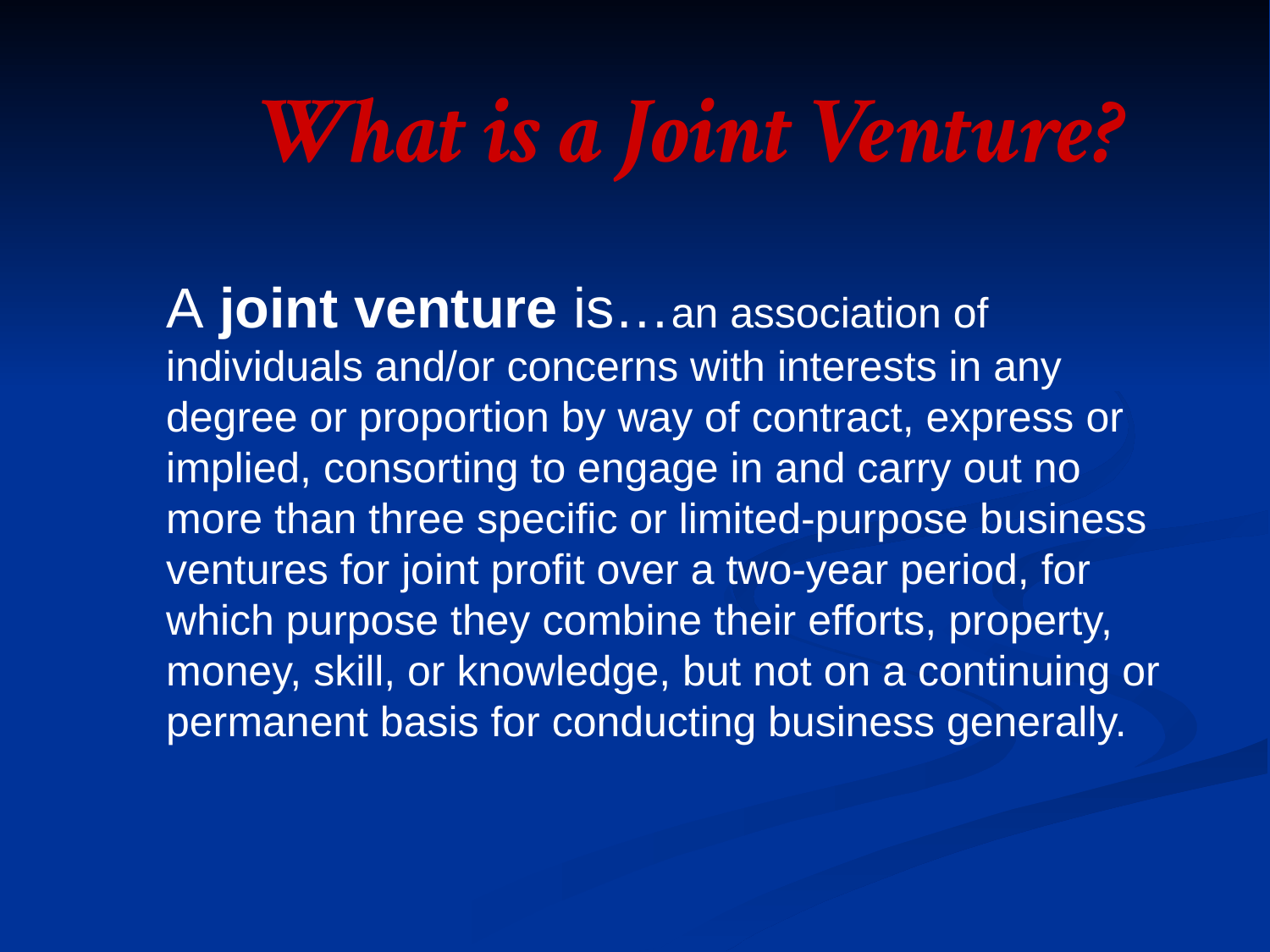

What is a Joint Venture?
	A joint venture is…an association of individuals and/or concerns with interests in any degree or proportion by way of contract, express or implied, consorting to engage in and carry out no more than three specific or limited-purpose business ventures for joint profit over a two-year period, for which purpose they combine their efforts, property, money, skill, or knowledge, but not on a continuing or permanent basis for conducting business generally.